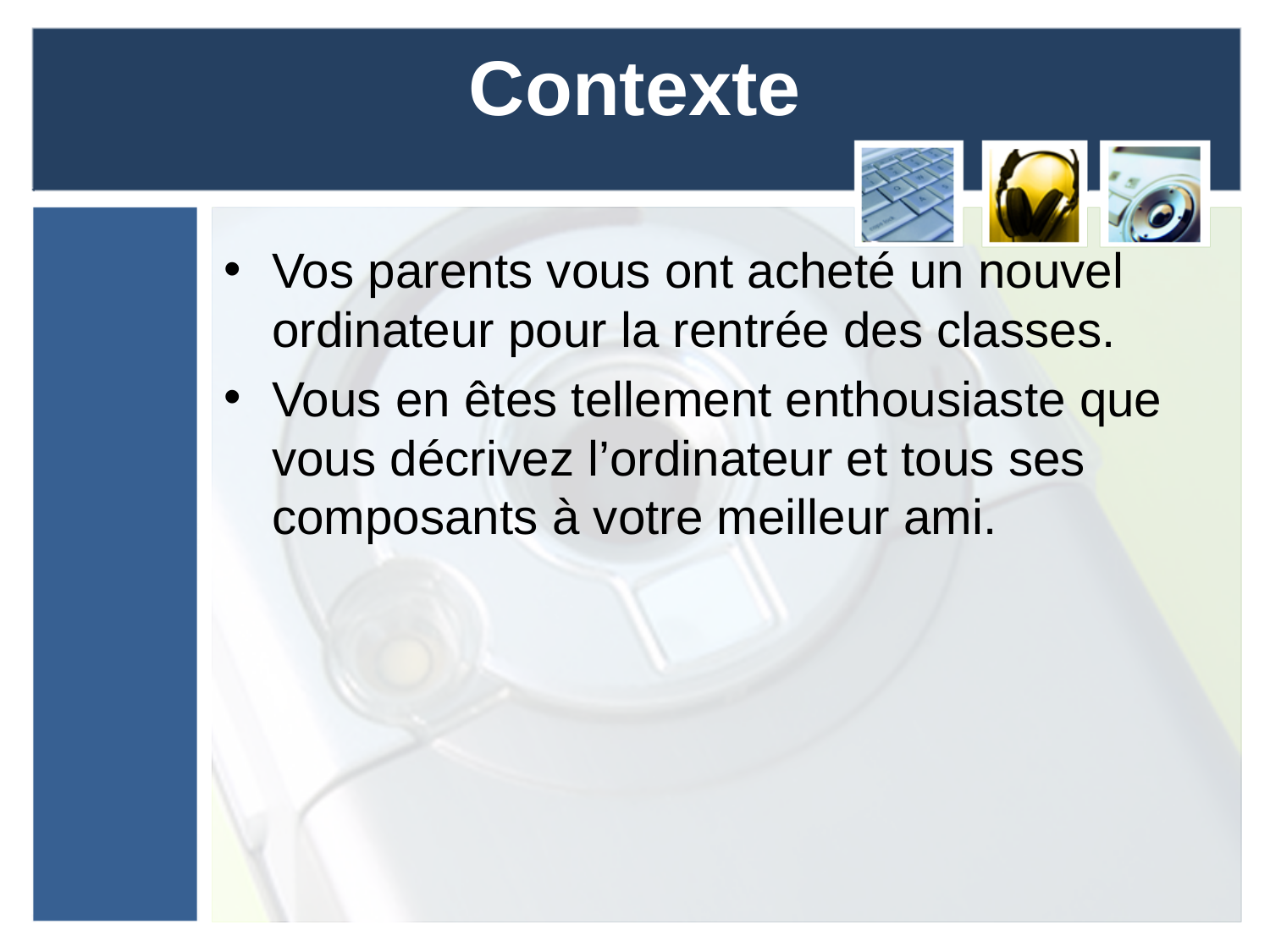

# Contexte
Vos parents vous ont acheté un nouvel ordinateur pour la rentrée des classes.
Vous en êtes tellement enthousiaste que vous décrivez l’ordinateur et tous ses composants à votre meilleur ami.